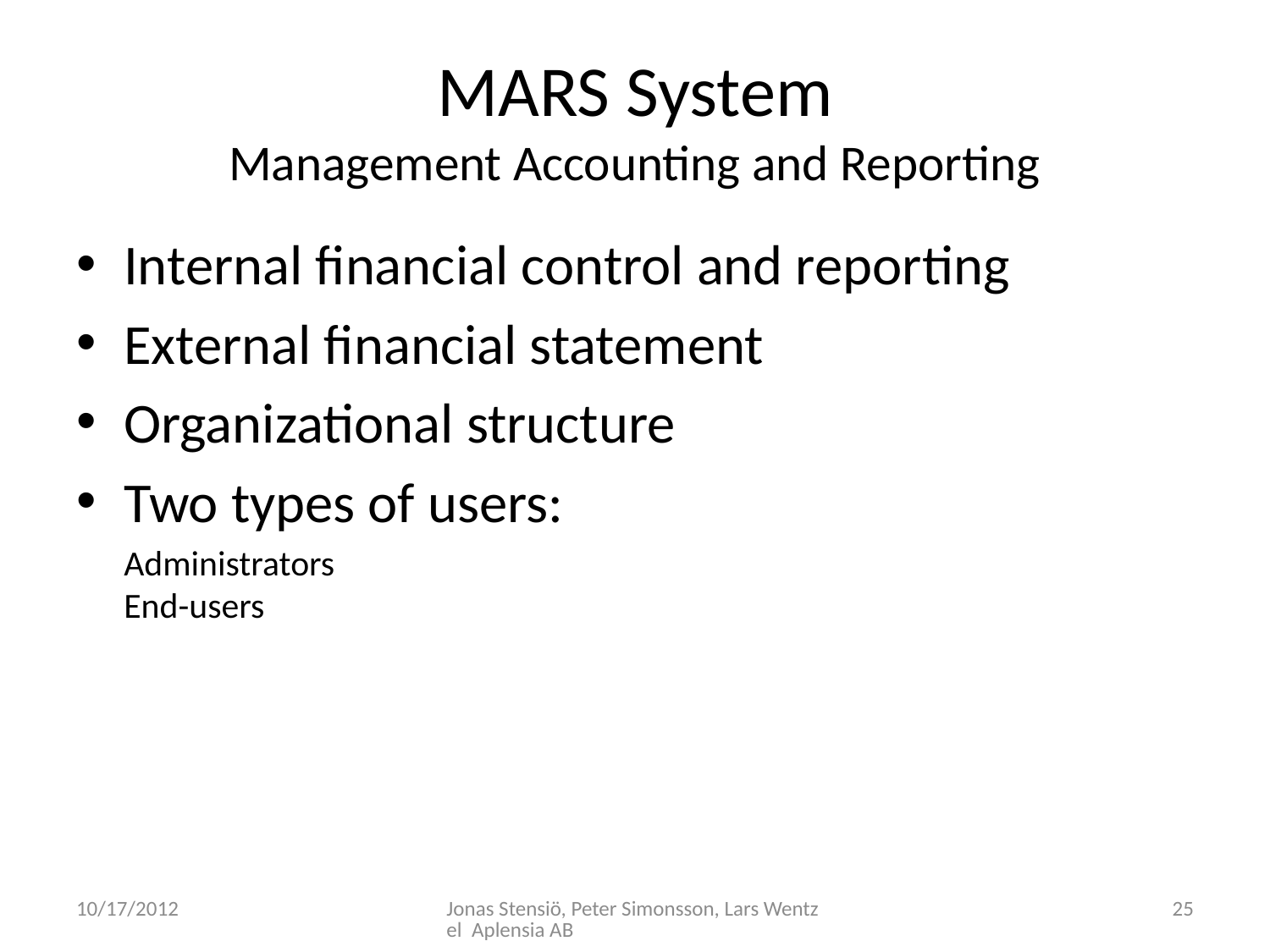

# MARS System Management Accounting and Reporting
Internal financial control and reporting
External financial statement
Organizational structure
Two types of users:
	Administrators
End-users

10/17/2012
Jonas Stensiö, Peter Simonsson, Lars Wentzel  Aplensia AB
25